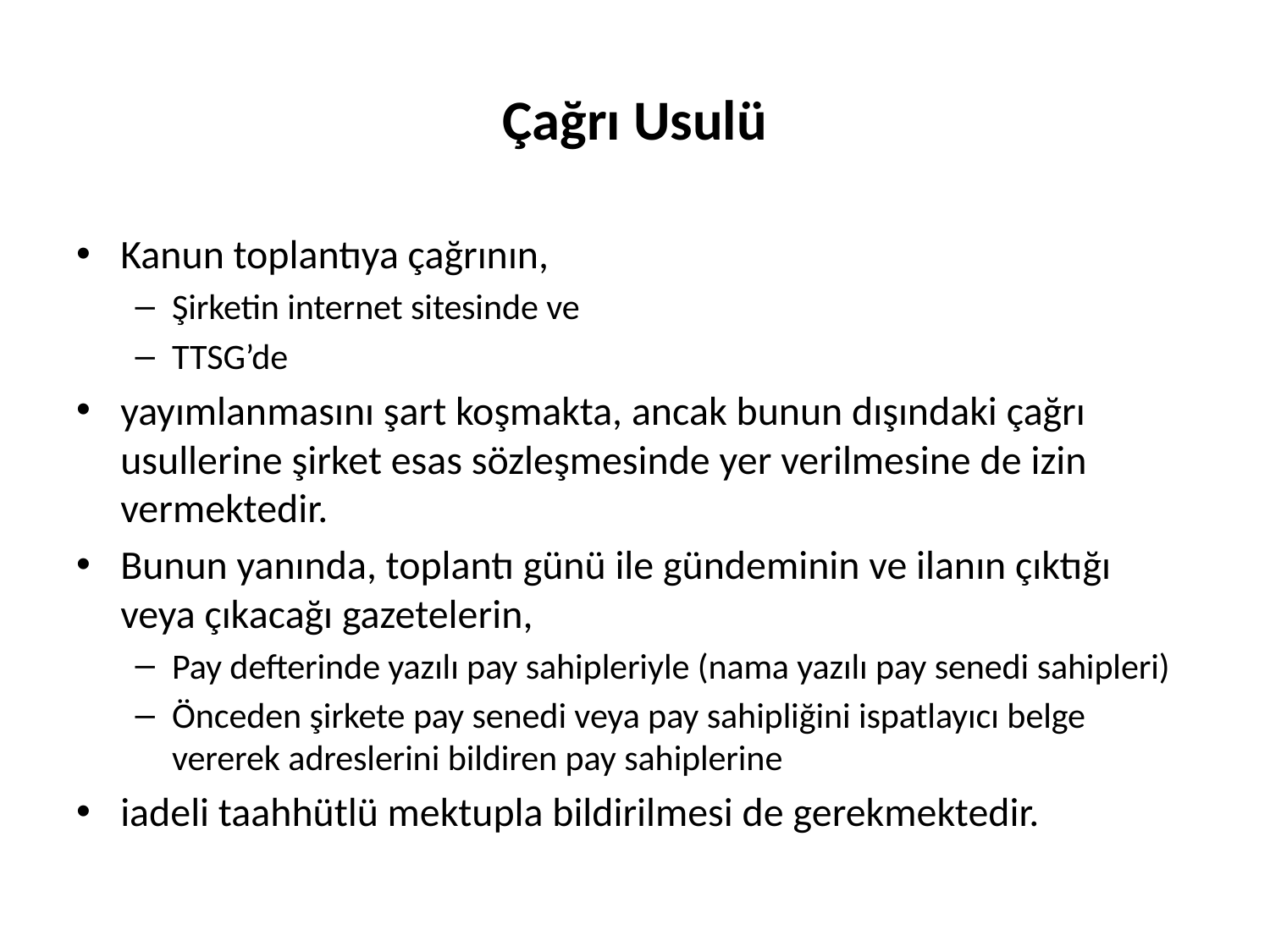

# Çağrı Usulü
Kanun toplantıya çağrının,
Şirketin internet sitesinde ve
TTSG’de
yayımlanmasını şart koşmakta, ancak bunun dışındaki çağrı usullerine şirket esas sözleşmesinde yer verilmesine de izin vermektedir.
Bunun yanında, toplantı günü ile gündeminin ve ilanın çıktığı veya çıkacağı gazetelerin,
Pay defterinde yazılı pay sahipleriyle (nama yazılı pay senedi sahipleri)
Önceden şirkete pay senedi veya pay sahipliğini ispatlayıcı belge vererek adreslerini bildiren pay sahiplerine
iadeli taahhütlü mektupla bildirilmesi de gerekmektedir.